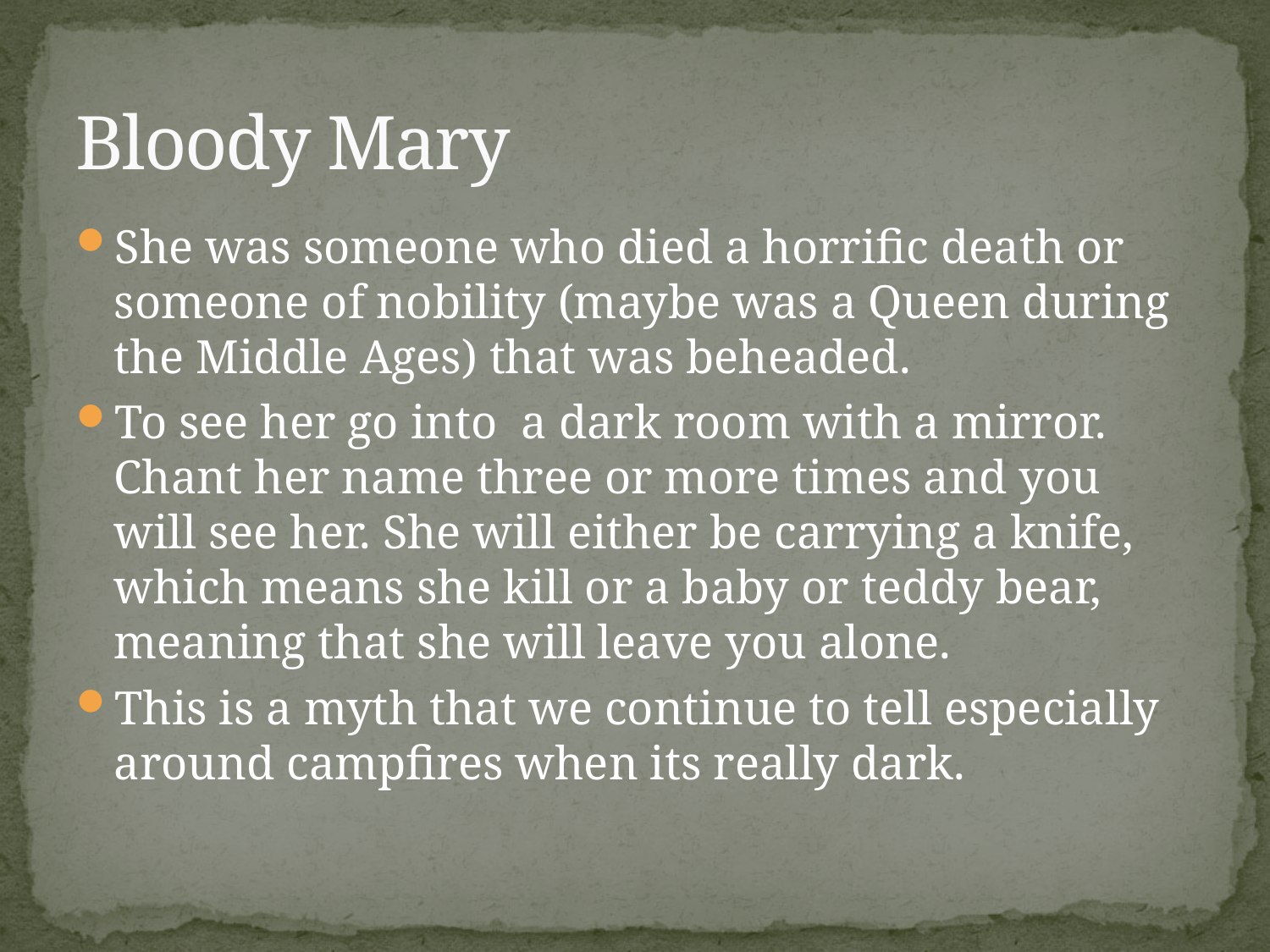

# Bloody Mary
She was someone who died a horrific death or someone of nobility (maybe was a Queen during the Middle Ages) that was beheaded.
To see her go into  a dark room with a mirror. Chant her name three or more times and you will see her. She will either be carrying a knife, which means she kill or a baby or teddy bear, meaning that she will leave you alone.
This is a myth that we continue to tell especially around campfires when its really dark.